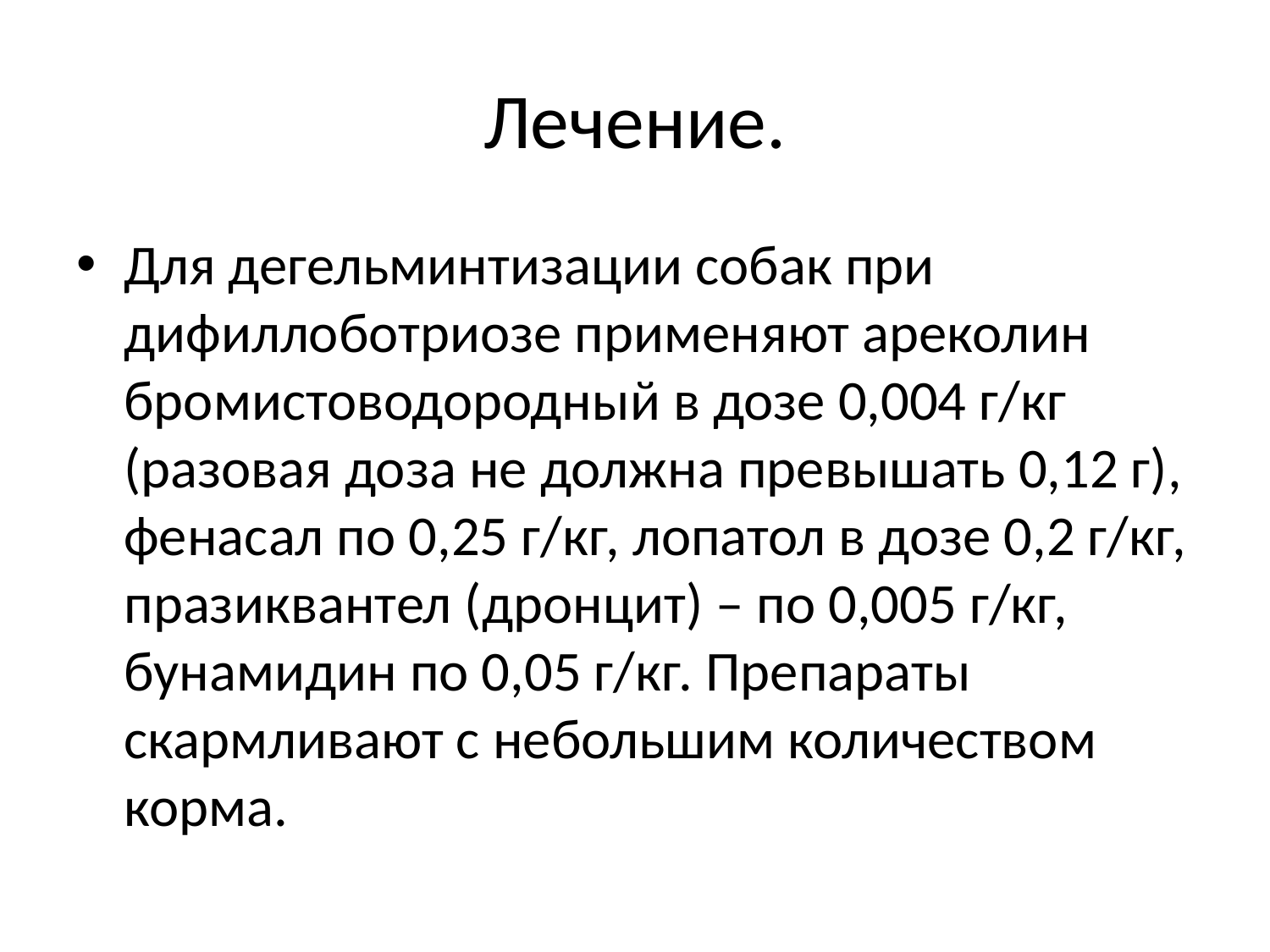

# Лечение.
Для дегельминтизации собак при дифиллоботриозе применяют ареколин бромистоводородный в дозе 0,004 г/кг (разовая доза не должна превышать 0,12 г), фенасал по 0,25 г/кг, лопатол в дозе 0,2 г/кг, празиквантел (дронцит) – по 0,005 г/кг, бунамидин по 0,05 г/кг. Препараты скармливают с небольшим количеством корма.